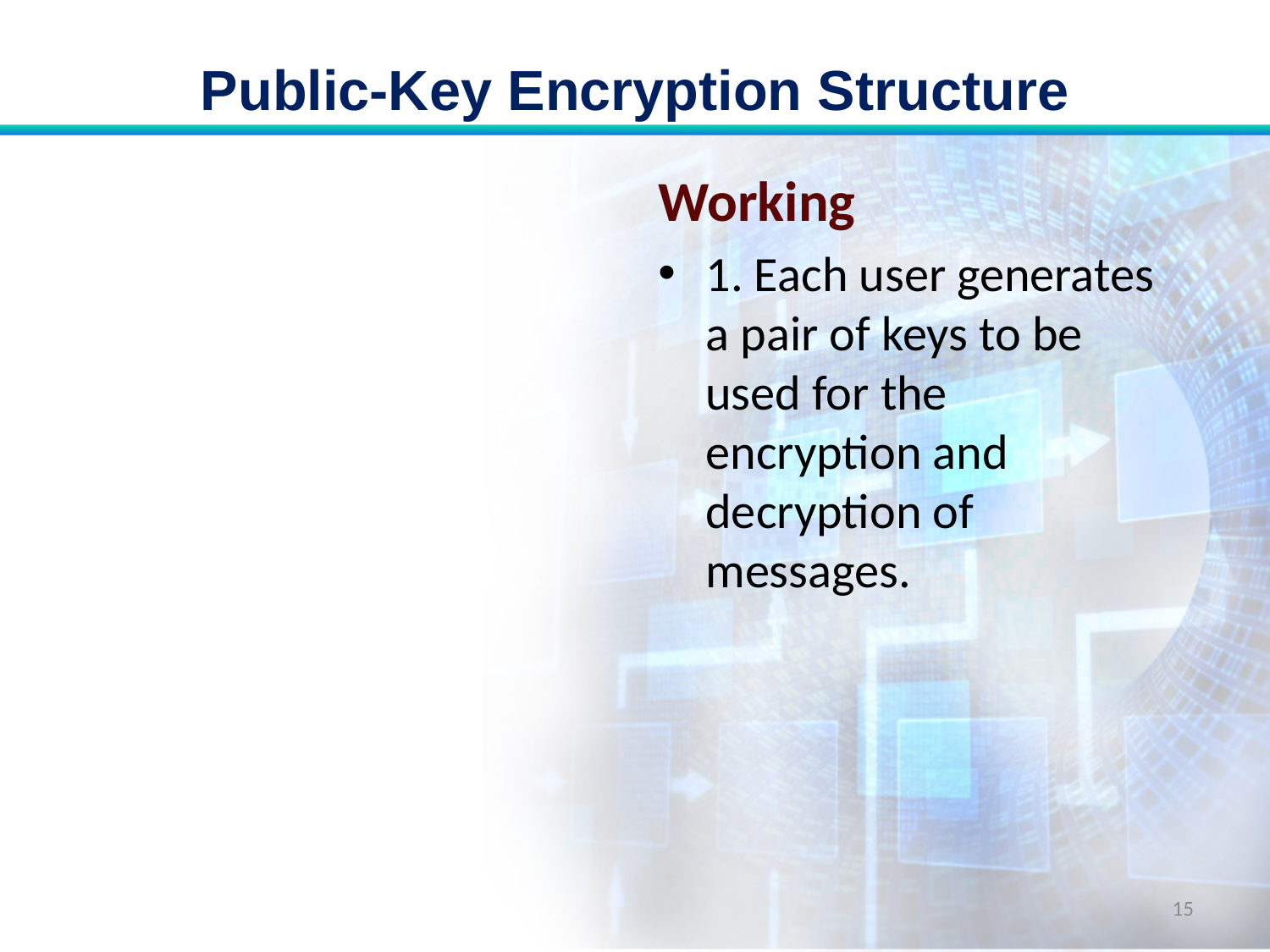

# Public-Key Encryption Structure
Working
1. Each user generates a pair of keys to be used for the encryption and decryption of messages.

15